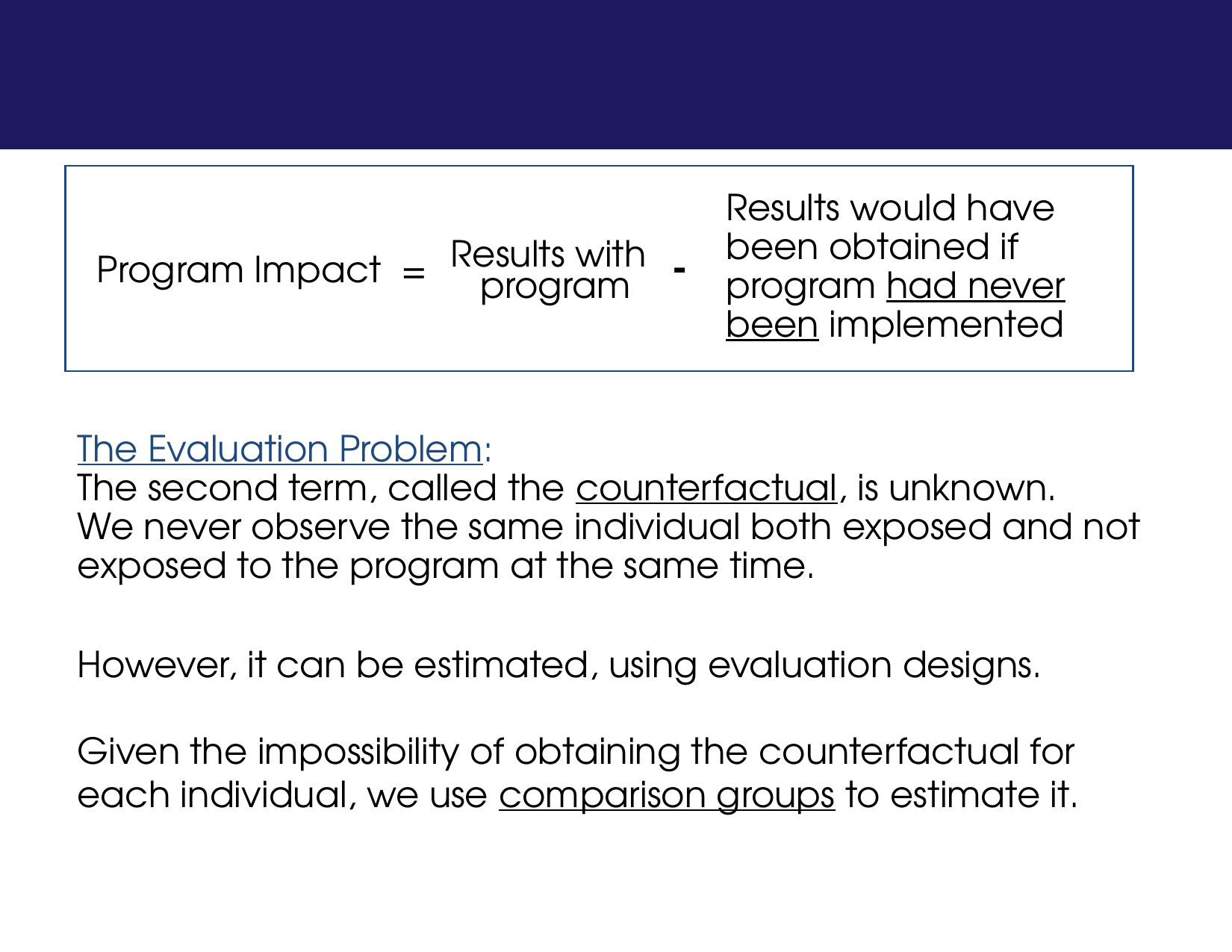

Results would have
been obtained if
program had never
been implemented
Results with
   program
-
Program Impact  =
The Evaluation Problem:
The second term, called the counterfactual, is unknown.
We never observe the same individual both exposed and not exposed to the program at the same time.

However, it can be estimated, using evaluation designs.

Given the impossibility of obtaining the counterfactual for each individual, we use comparison groups to estimate it.